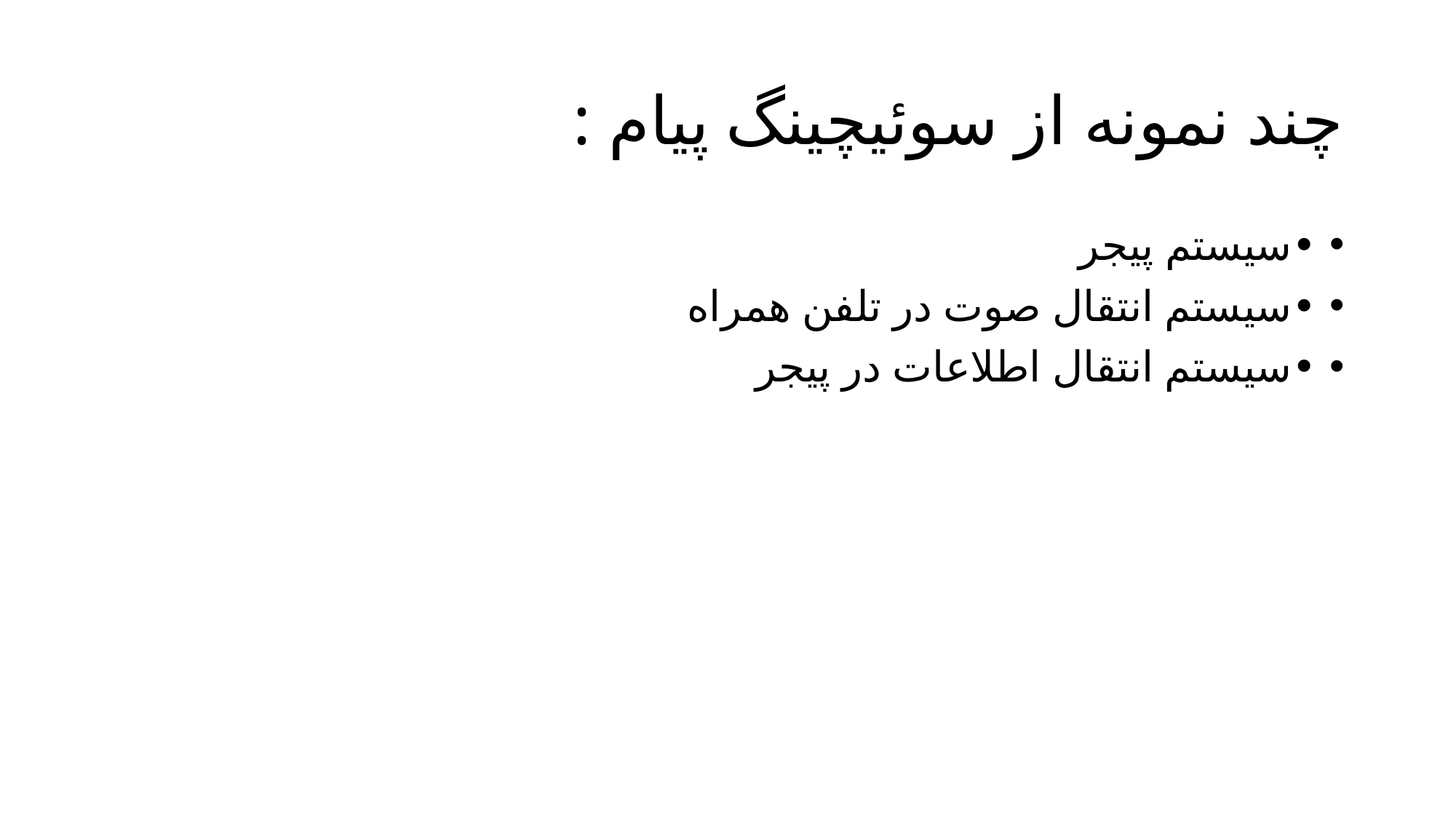

# چند نمونه از سوئیچینگ پیام :
•سیستم پیجر
•سیستم انتقال صوت در تلفن همراه
•سیستم انتقال اطلاعات در پیجر